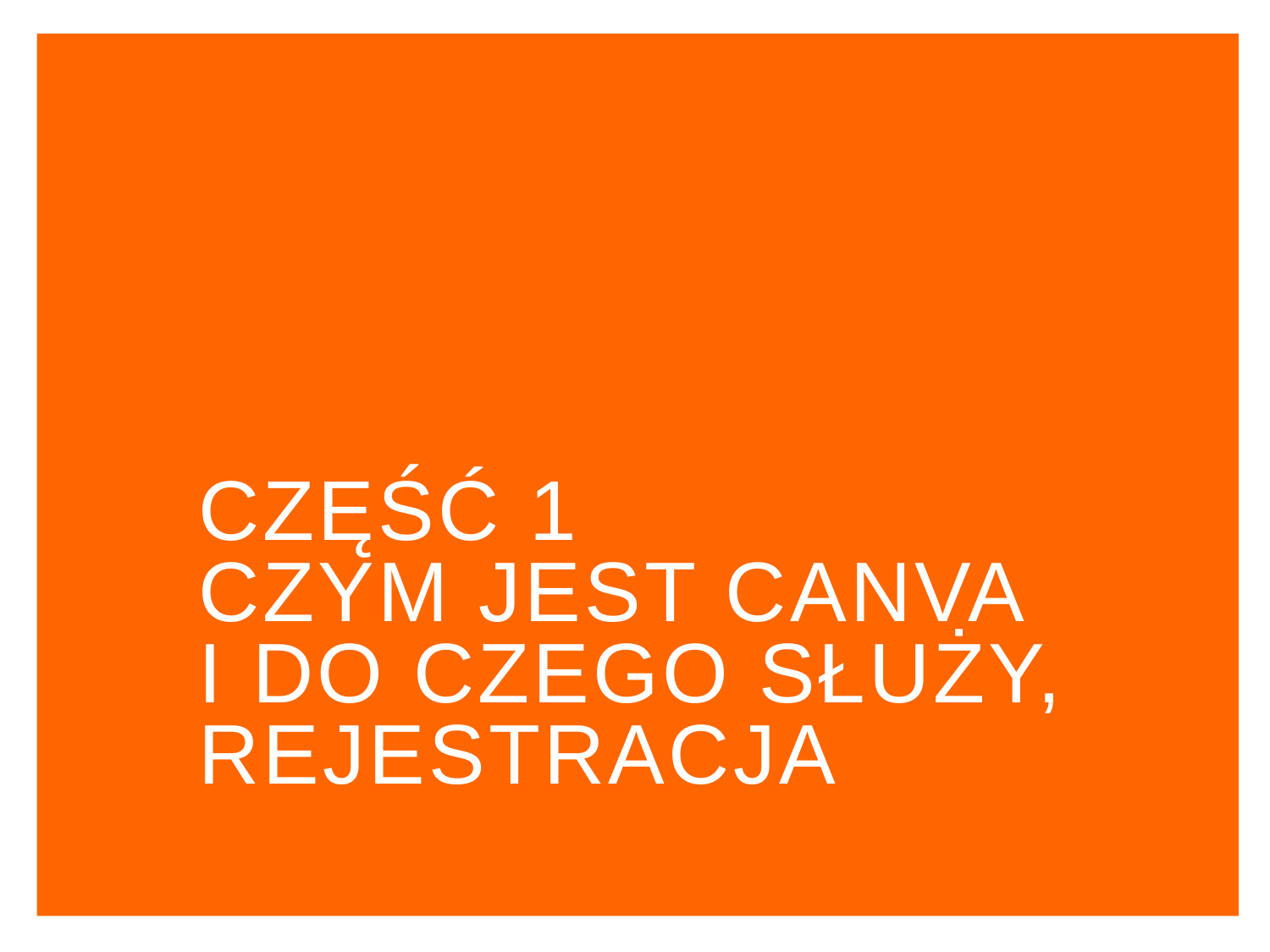

# Część 1 czym jest canva i do czego służy, rejestracja